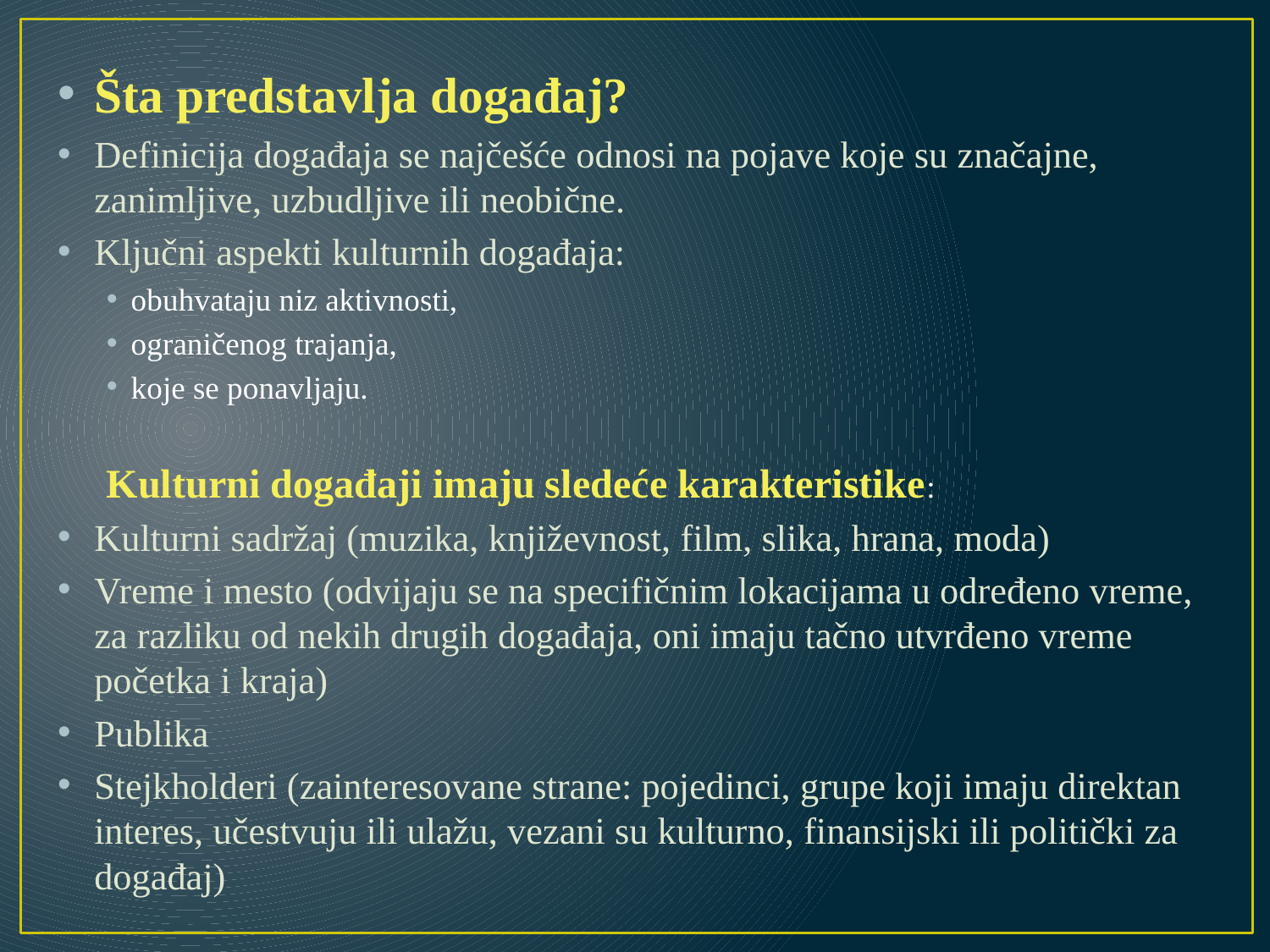

Šta predstavlja događaj?
Definicija događaja se najčešće odnosi na pojave koje su značajne, zanimljive, uzbudljive ili neobične.
Ključni aspekti kulturnih događaja:
obuhvataju niz aktivnosti,
ograničenog trajanja,
koje se ponavljaju.

Kulturni događaji imaju sledeće karakteristike:
Kulturni sadržaj (muzika, književnost, film, slika, hrana, moda)
Vreme i mesto (odvijaju se na specifičnim lokacijama u određeno vreme, za razliku od nekih drugih događaja, oni imaju tačno utvrđeno vreme početka i kraja)
Publika
Stejkholderi (zainteresovane strane: pojedinci, grupe koji imaju direktan interes, učestvuju ili ulažu, vezani su kulturno, finansijski ili politički za događaj)